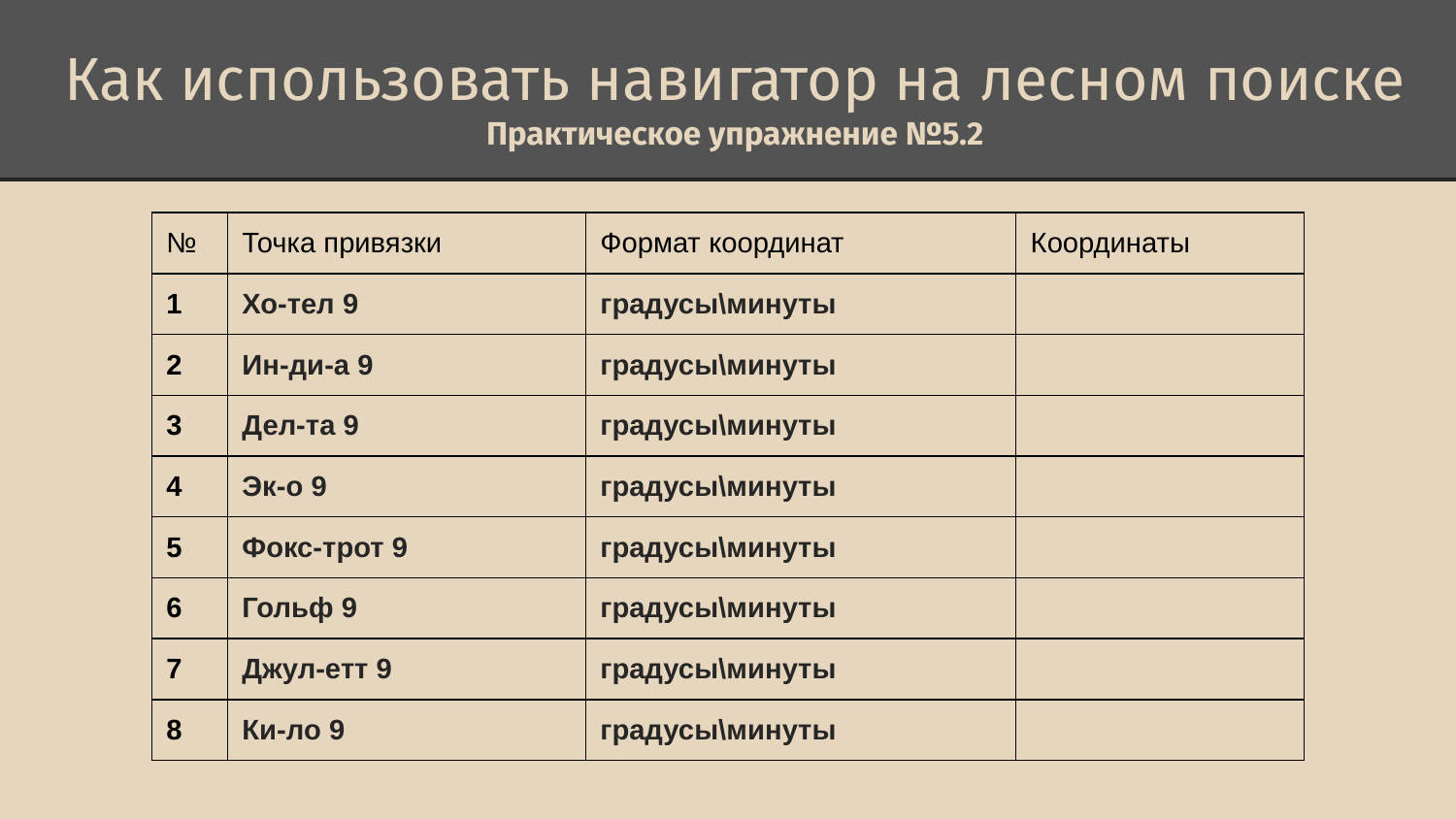

# Как использовать навигатор на лесном поиске
Практическое упражнение №5.2
| № | Точка привязки | Формат координат | Координаты |
| --- | --- | --- | --- |
| 1 | Хо-тел 9 | градусы\минуты |  |
| 2 | Ин-ди-а 9 | градусы\минуты |  |
| 3 | Дел-та 9 | градусы\минуты |  |
| 4 | Эк-о 9 | градусы\минуты |  |
| 5 | Фокс-трот 9 | градусы\минуты |  |
| 6 | Гольф 9 | градусы\минуты |  |
| 7 | Джул-етт 9 | градусы\минуты |  |
| 8 | Ки-ло 9 | градусы\минуты |  |